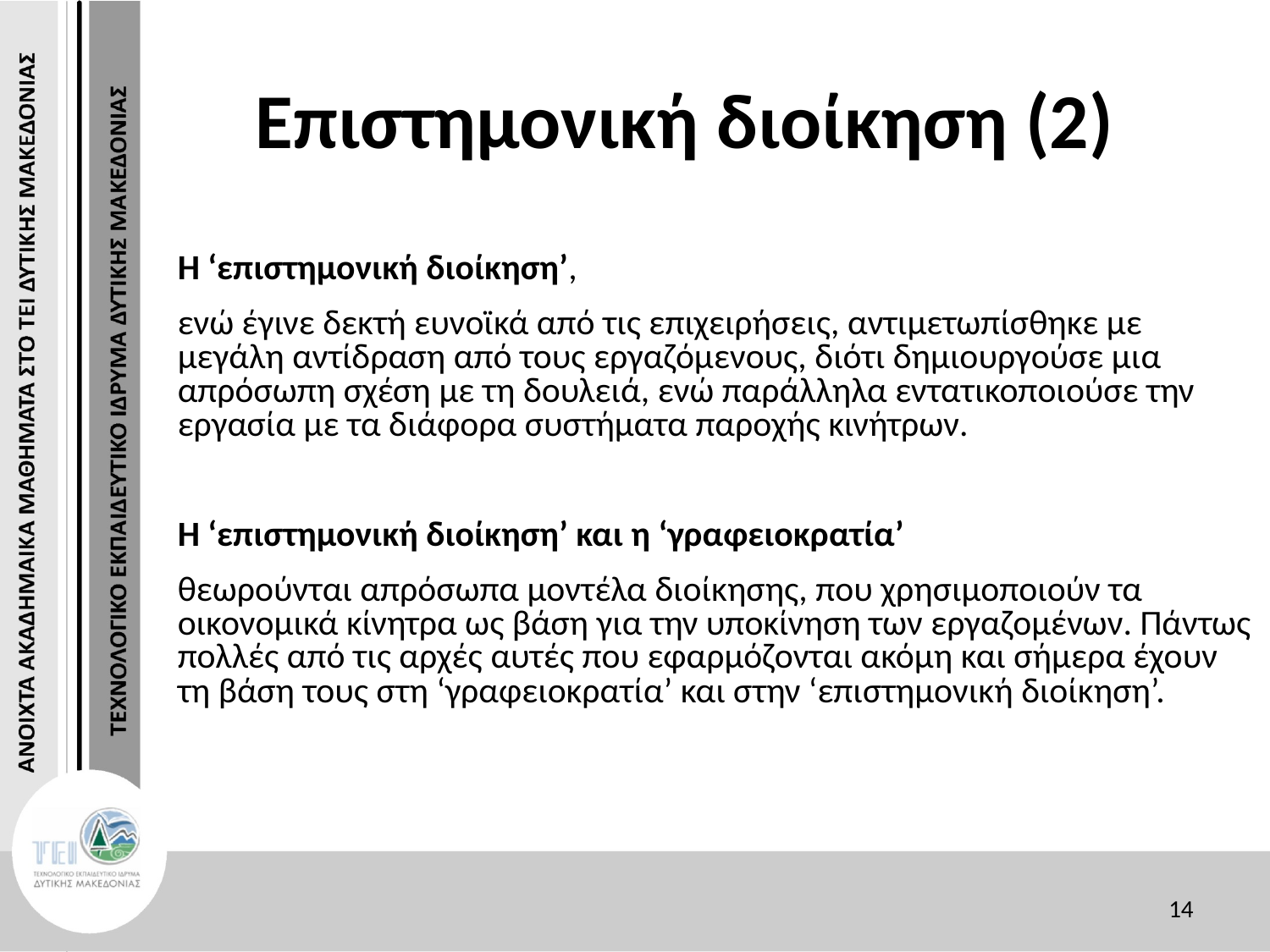

# Επιστημονική διοίκηση (2)
Η ‘επιστημονική διοίκηση’,
ενώ έγινε δεκτή ευνοϊκά από τις επιχειρήσεις, αντιμετωπίσθηκε με μεγάλη αντίδραση από τους εργαζόμενους, διότι δημιουργούσε μια απρόσωπη σχέση με τη δουλειά, ενώ παράλληλα εντατικοποιούσε την εργασία με τα διάφορα συστήματα παροχής κινήτρων.

Η ‘επιστημονική διοίκηση’ και η ‘γραφειοκρατία’
θεωρούνται απρόσωπα μοντέλα διοίκησης, που χρησιμοποιούν τα οικονομικά κίνητρα ως βάση για την υποκίνηση των εργαζομένων. Πάντως πολλές από τις αρχές αυτές που εφαρμόζονται ακόμη και σήμερα έχουν τη βάση τους στη ‘γραφειοκρατία’ και στην ‘επιστημονική διοίκηση’.

14